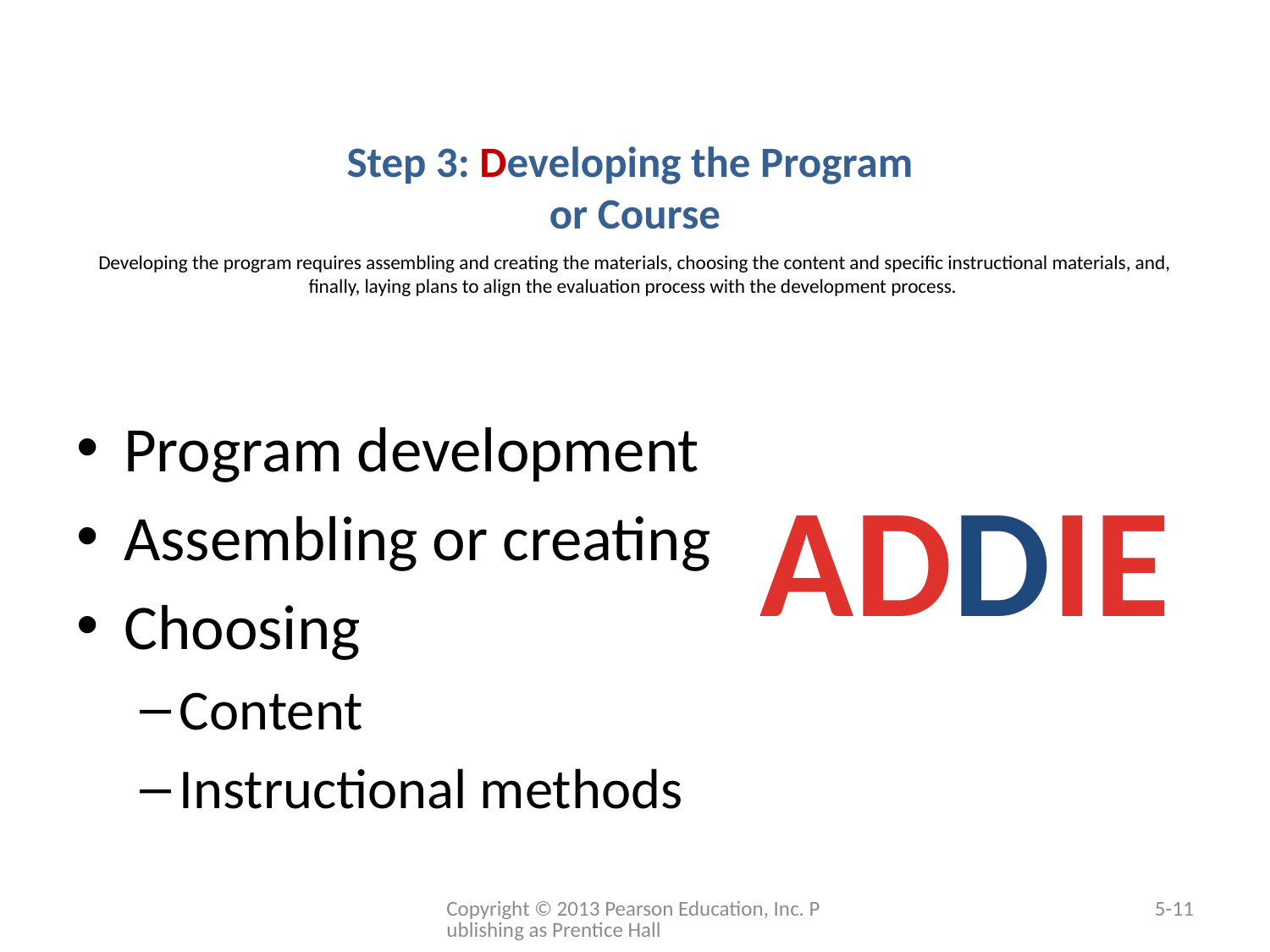

# Step 3: Developing the Program or Course Developing the program requires assembling and creating the materials, choosing the content and specific instructional materials, and, finally, laying plans to align the evaluation process with the development process.
Program development
Assembling or creating
Choosing
Content
Instructional methods
ADDIE
Copyright © 2013 Pearson Education, Inc. Publishing as Prentice Hall
5-11